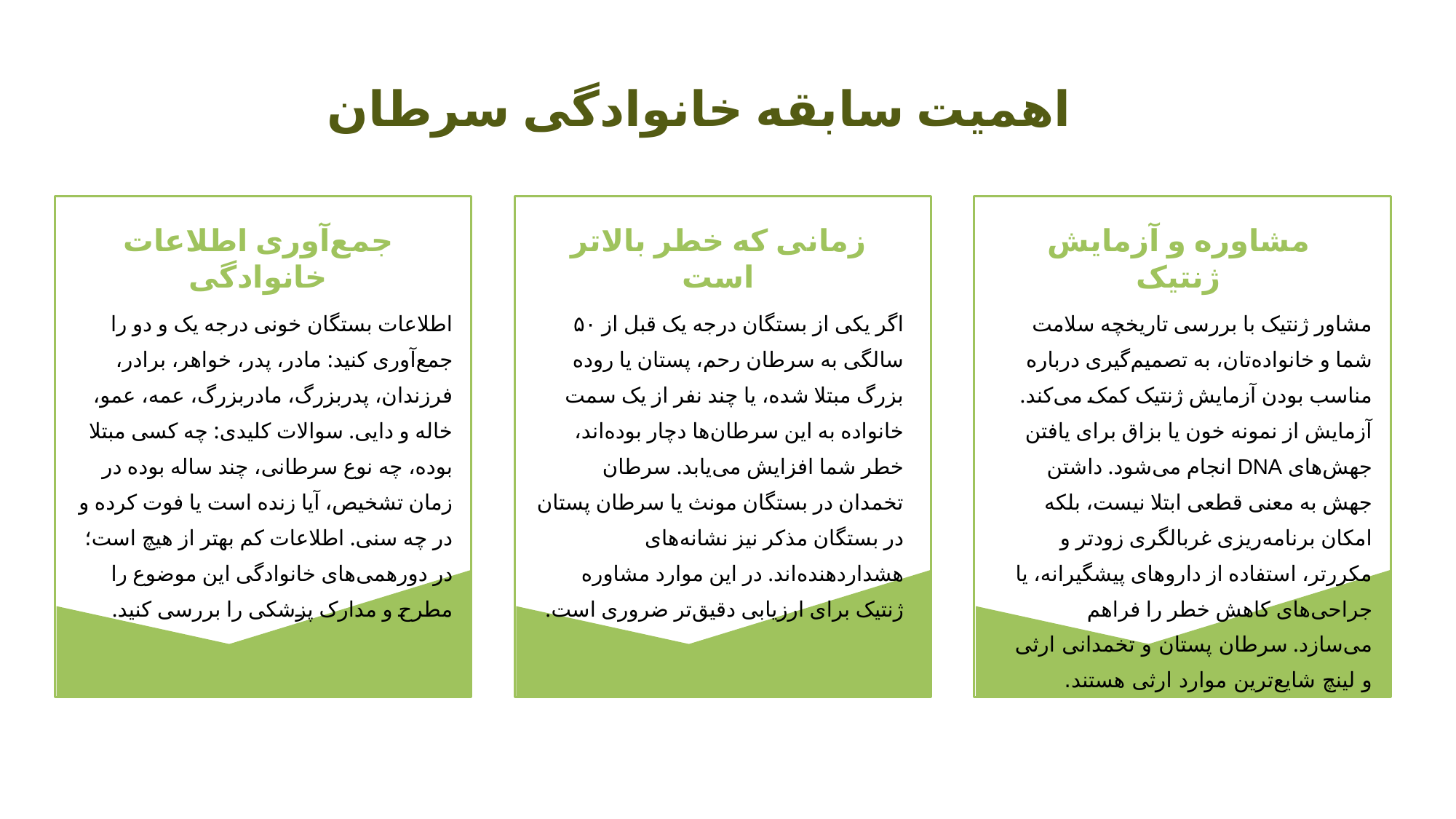

اهمیت سابقه خانوادگی سرطان

جمع‌آوری اطلاعات خانوادگی
زمانی که خطر بالاتر است
مشاوره و آزمایش ژنتیک
اطلاعات بستگان خونی درجه یک و دو را جمع‌آوری کنید: مادر، پدر، خواهر، برادر، فرزندان، پدربزرگ، مادربزرگ، عمه، عمو، خاله و دایی. سوالات کلیدی: چه کسی مبتلا بوده، چه نوع سرطانی، چند ساله بوده در زمان تشخیص، آیا زنده است یا فوت کرده و در چه سنی. اطلاعات کم بهتر از هیچ است؛ در دورهمی‌های خانوادگی این موضوع را مطرح و مدارک پزشکی را بررسی کنید.
اگر یکی از بستگان درجه یک قبل از ۵۰ سالگی به سرطان رحم، پستان یا روده بزرگ مبتلا شده، یا چند نفر از یک سمت خانواده به این سرطان‌ها دچار بوده‌اند، خطر شما افزایش می‌یابد. سرطان تخمدان در بستگان مونث یا سرطان پستان در بستگان مذکر نیز نشانه‌های هشداردهنده‌اند. در این موارد مشاوره ژنتیک برای ارزیابی دقیق‌تر ضروری است.
مشاور ژنتیک با بررسی تاریخچه سلامت شما و خانواده‌تان، به تصمیم‌گیری درباره مناسب بودن آزمایش ژنتیک کمک می‌کند. آزمایش از نمونه خون یا بزاق برای یافتن جهش‌های DNA انجام می‌شود. داشتن جهش به معنی قطعی ابتلا نیست، بلکه امکان برنامه‌ریزی غربالگری زودتر و مکررتر، استفاده از داروهای پیشگیرانه، یا جراحی‌های کاهش خطر را فراهم می‌سازد. سرطان پستان و تخمدانی ارثی و لینچ شایع‌ترین موارد ارثی هستند.